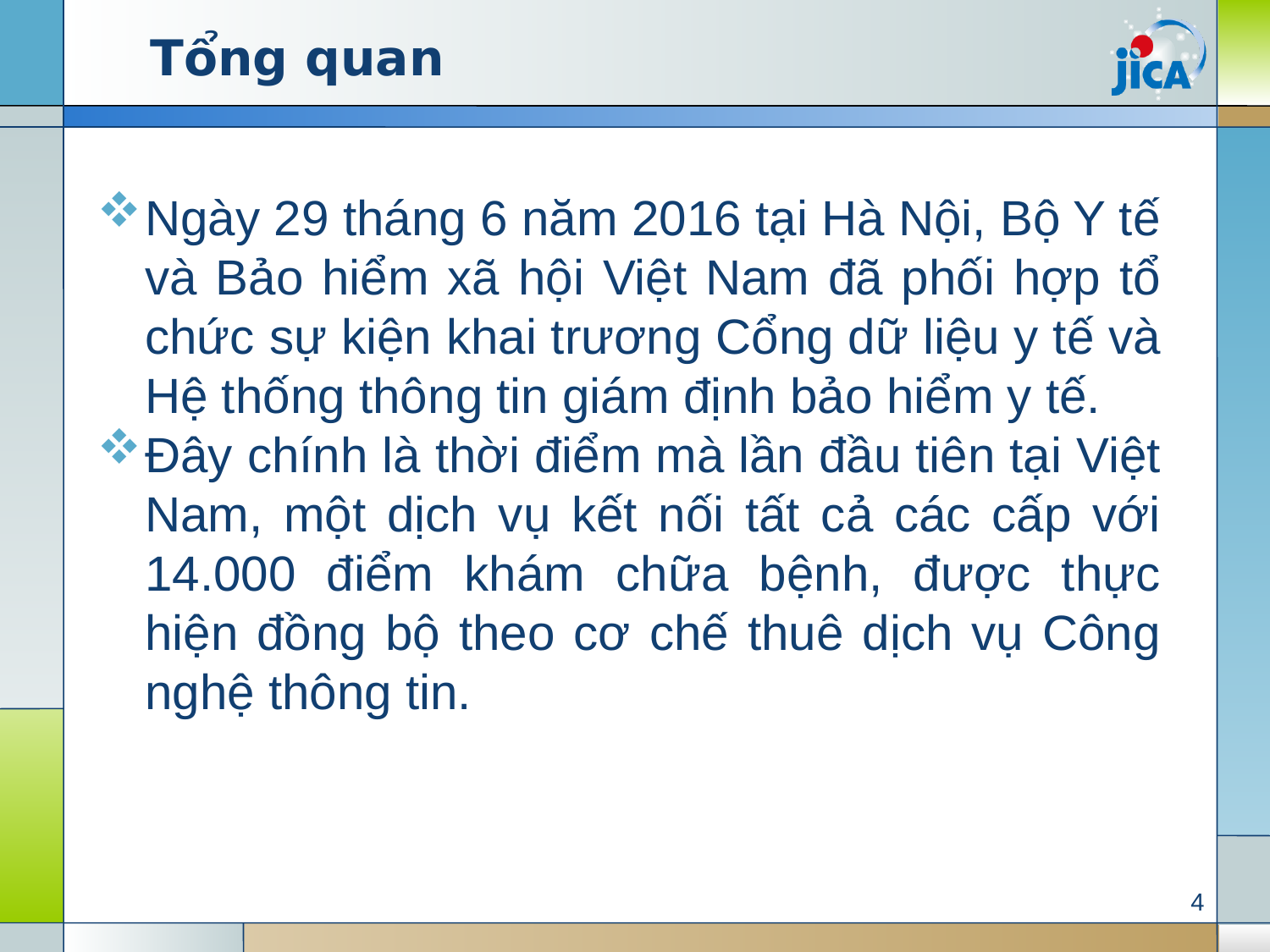

# Tổng quan
Ngày 29 tháng 6 năm 2016 tại Hà Nội, Bộ Y tế và Bảo hiểm xã hội Việt Nam đã phối hợp tổ chức sự kiện khai trương Cổng dữ liệu y tế và Hệ thống thông tin giám định bảo hiểm y tế.
Đây chính là thời điểm mà lần đầu tiên tại Việt Nam, một dịch vụ kết nối tất cả các cấp với 14.000 điểm khám chữa bệnh, được thực hiện đồng bộ theo cơ chế thuê dịch vụ Công nghệ thông tin.
4